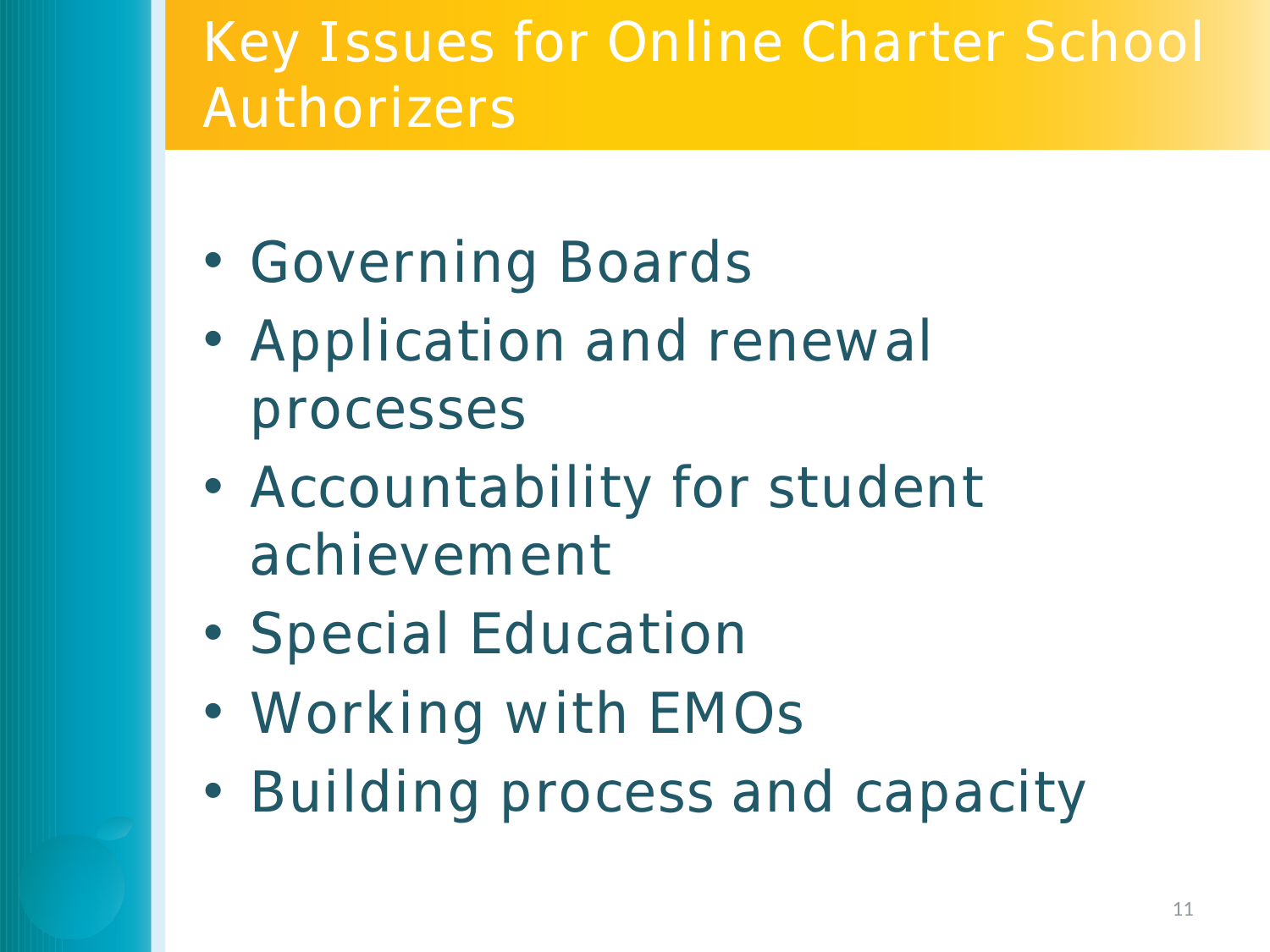

# Key Issues for Online Charter School Authorizers
Governing Boards
Application and renewal processes
Accountability for student achievement
Special Education
Working with EMOs
Building process and capacity
11